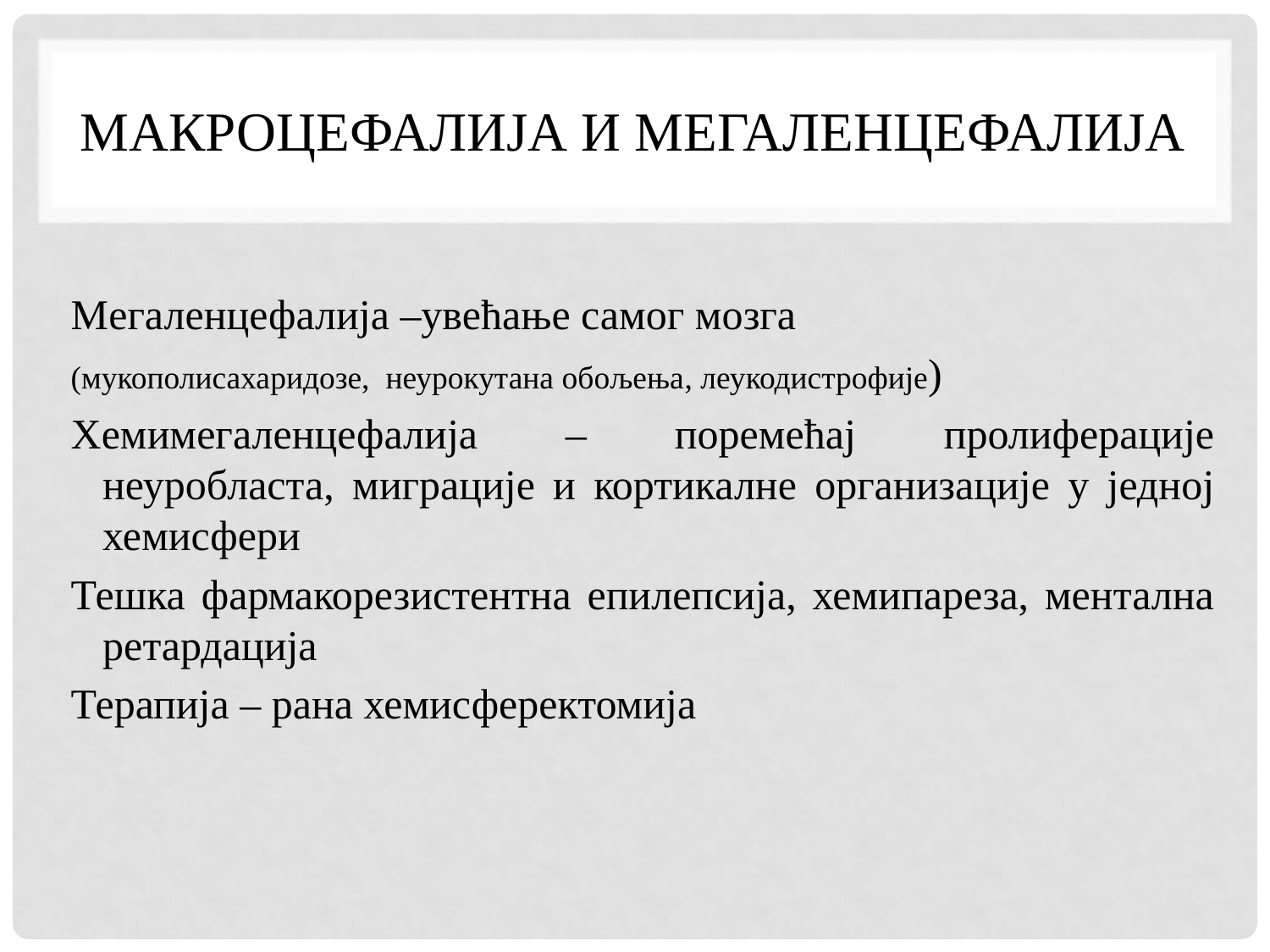

# Макроцефалија и мегаленцефалија

Mегаленцефалија –увећање самог мозга
(мукополисахаридозе,  неурокутана обољења, леукодистрофије)
Хемимегаленцефалија – поремећај пролиферације неуробласта, миграције и кортикалне организације у једној хемисфери
Тешка фармакорезистентна епилепсија, хемипареза, ментална ретардација
Терапија – рана хемисферектомија